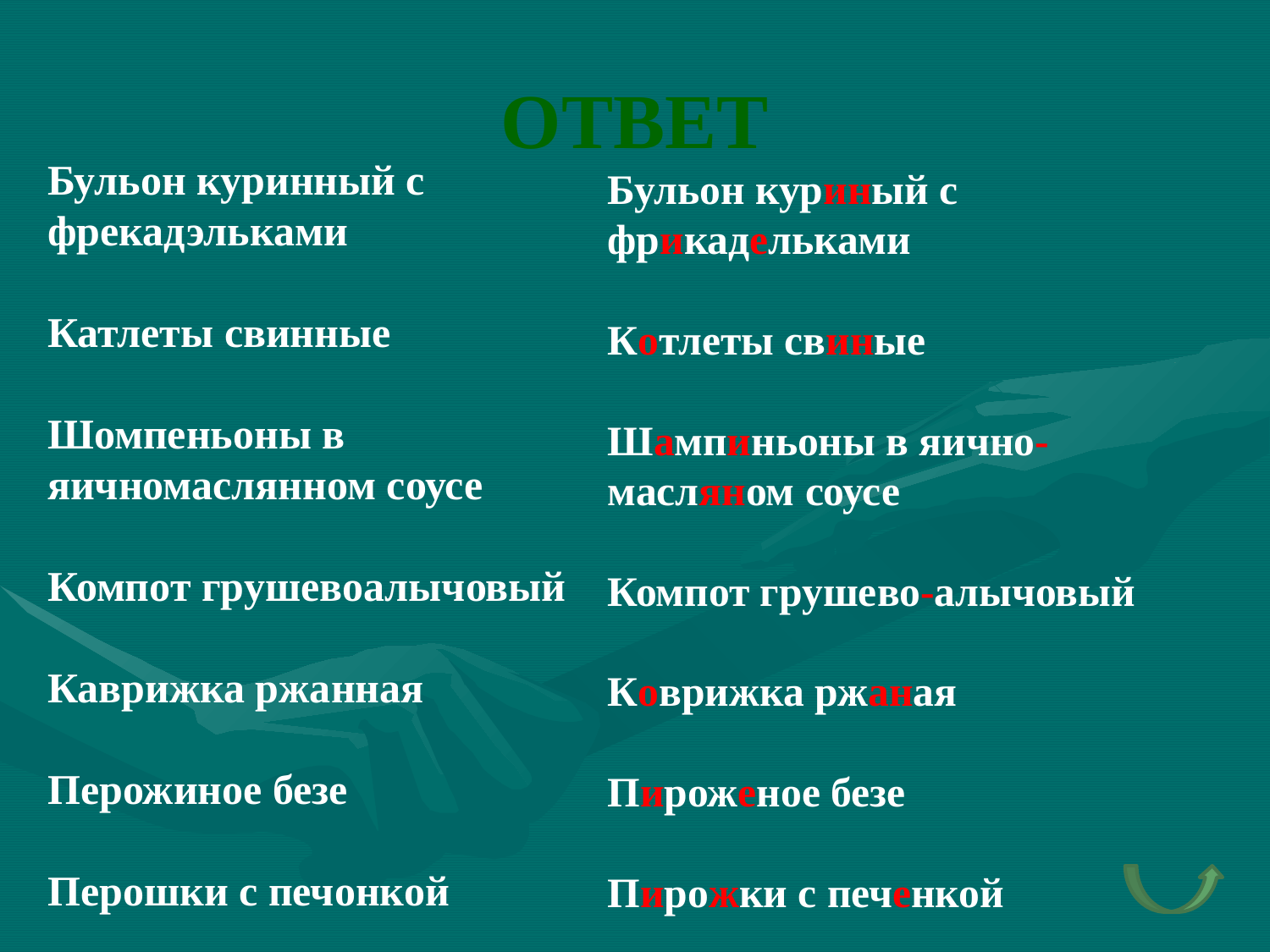

# ОТВЕТ
Бульон куринный с фрекадэльками

Катлеты свинные

Шомпеньоны в яичномаслянном соусе

Компот грушевоалычовый

Каврижка ржанная

Перожиное безе

Перошки с печонкой

Бульон куриный с фрикадельками

Котлеты свиные

Шампиньоны в яично-масляном соусе

Компот грушево-алычовый

Коврижка ржаная

Пироженое безе

Пирожки с печенкой